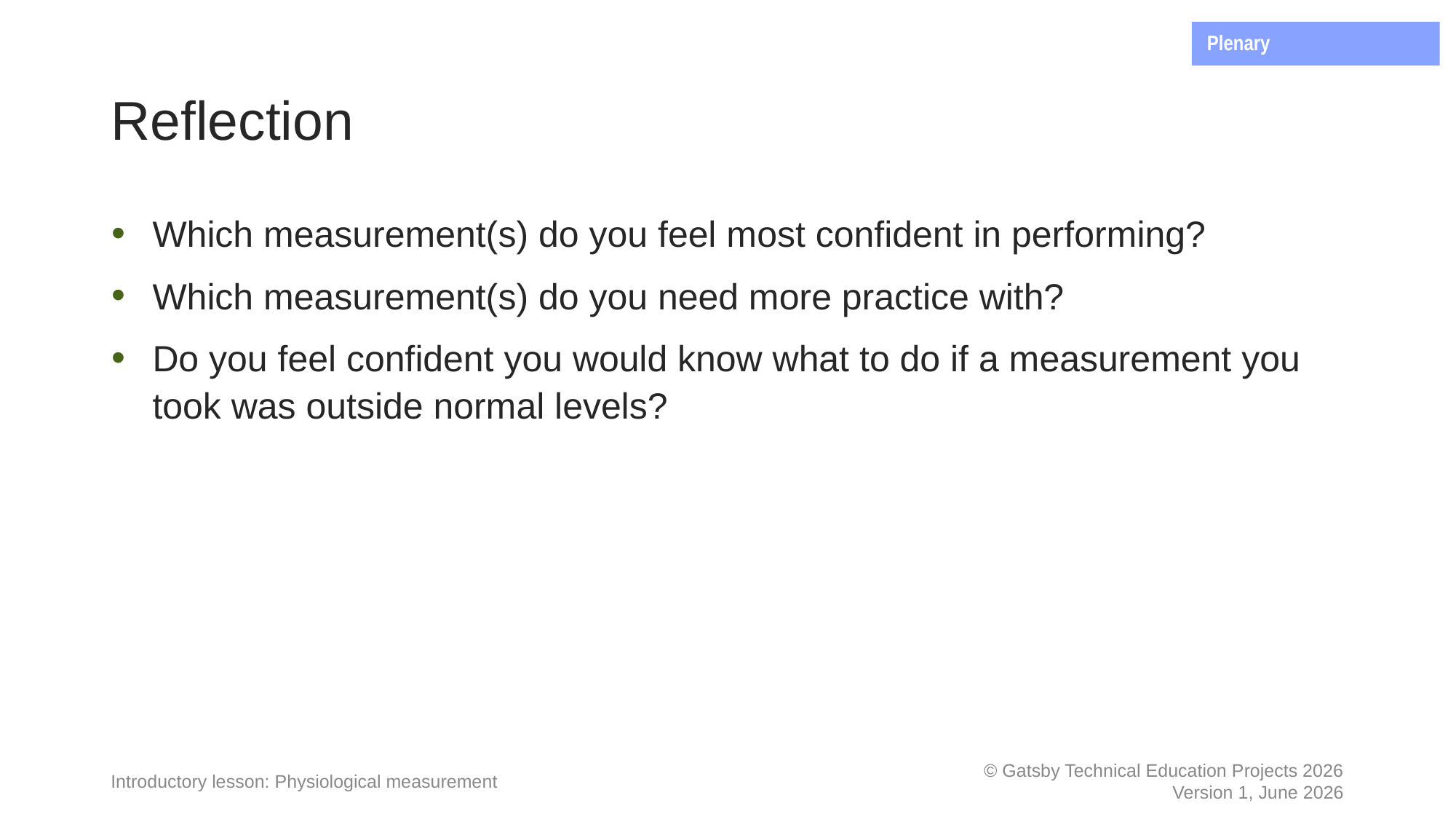

Plenary
Reflection
Which measurement(s) do you feel most confident in performing?
Which measurement(s) do you need more practice with?
Do you feel confident you would know what to do if a measurement you took was outside normal levels?